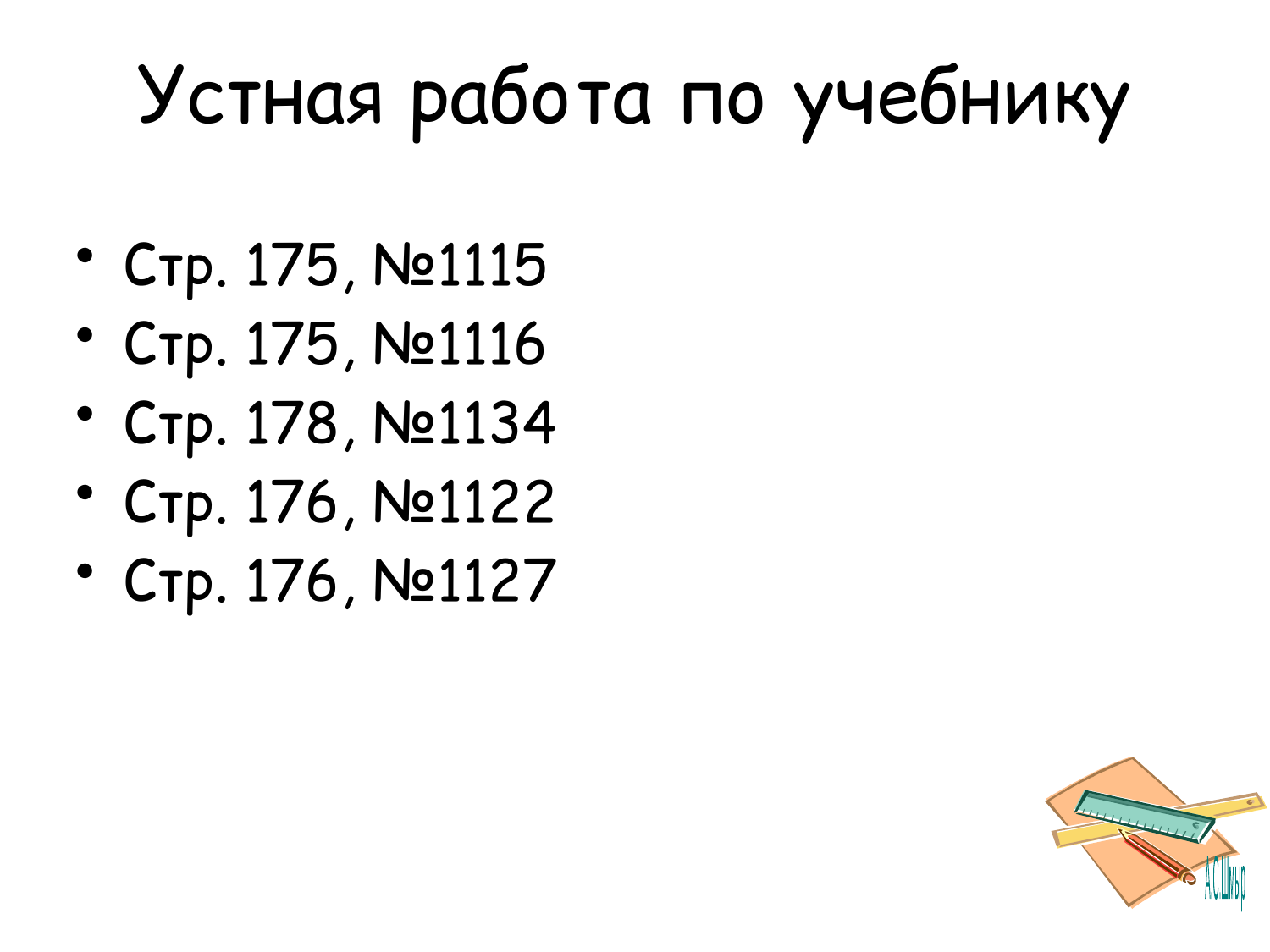

# Устная работа по учебнику
Стр. 175, №1115
Стр. 175, №1116
Стр. 178, №1134
Стр. 176, №1122
Стр. 176, №1127